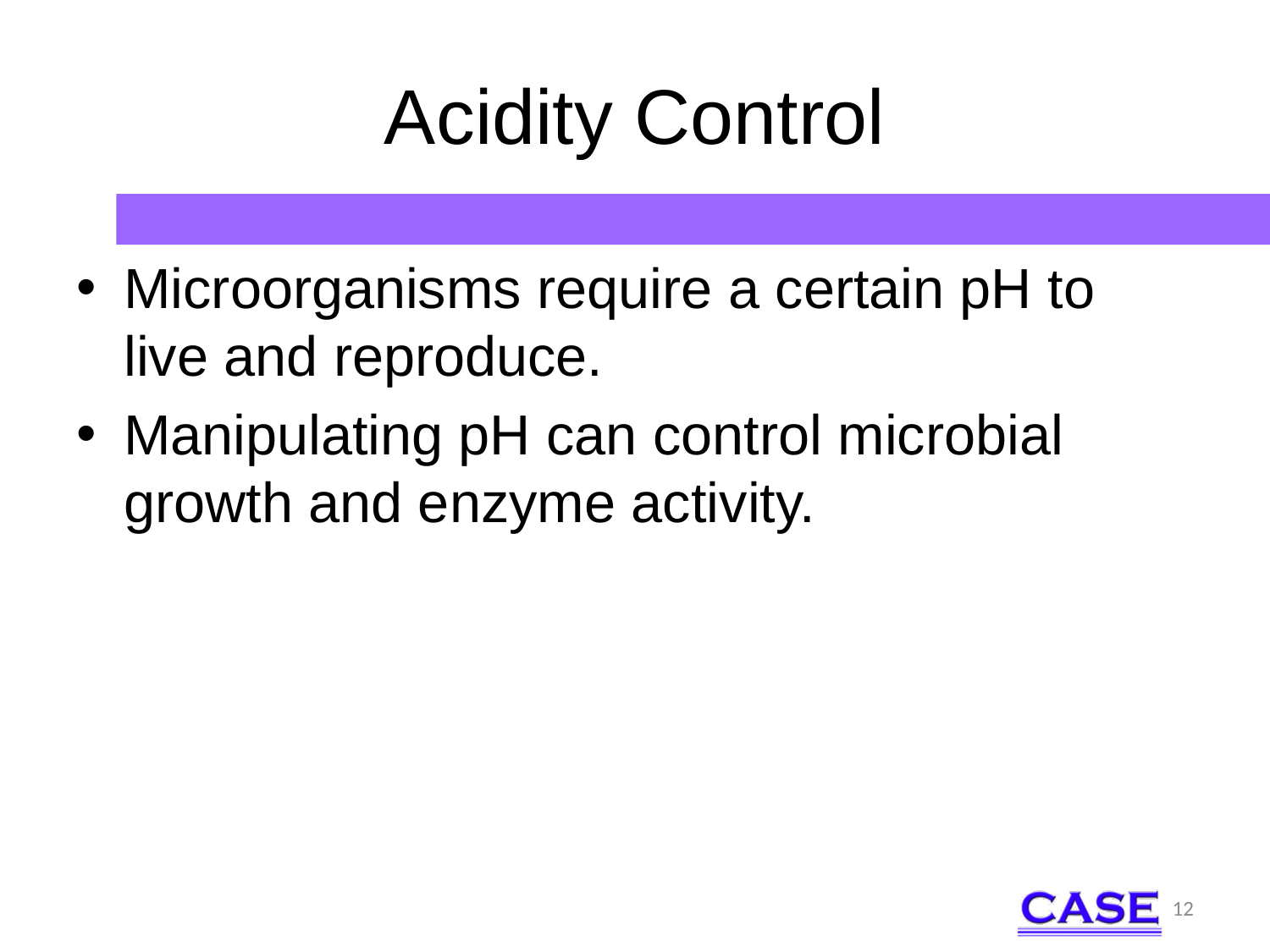

# Acidity Control
Microorganisms require a certain pH to live and reproduce.
Manipulating pH can control microbial growth and enzyme activity.

12